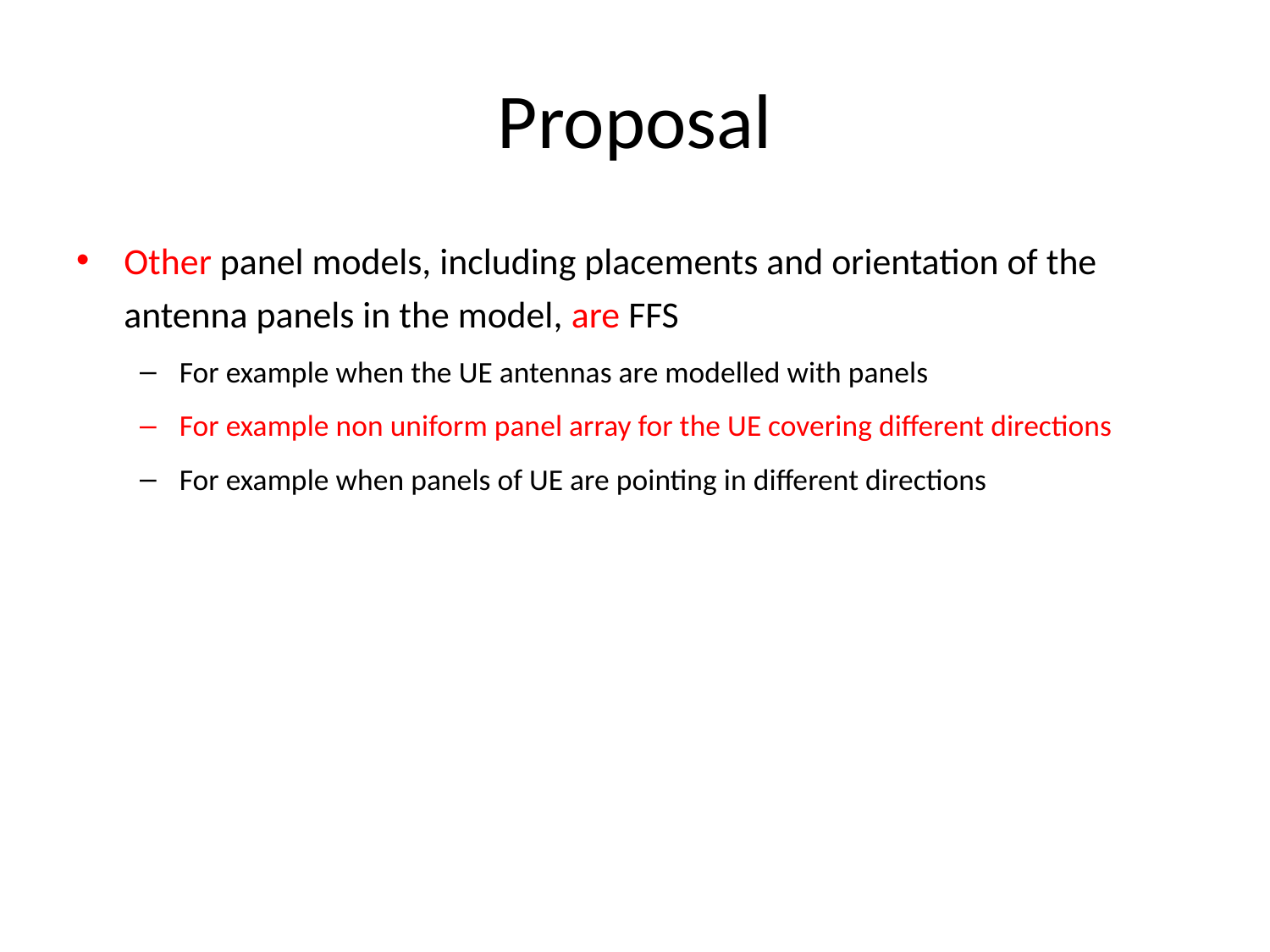

# Proposal
Other panel models, including placements and orientation of the antenna panels in the model, are FFS
For example when the UE antennas are modelled with panels
For example non uniform panel array for the UE covering different directions
For example when panels of UE are pointing in different directions